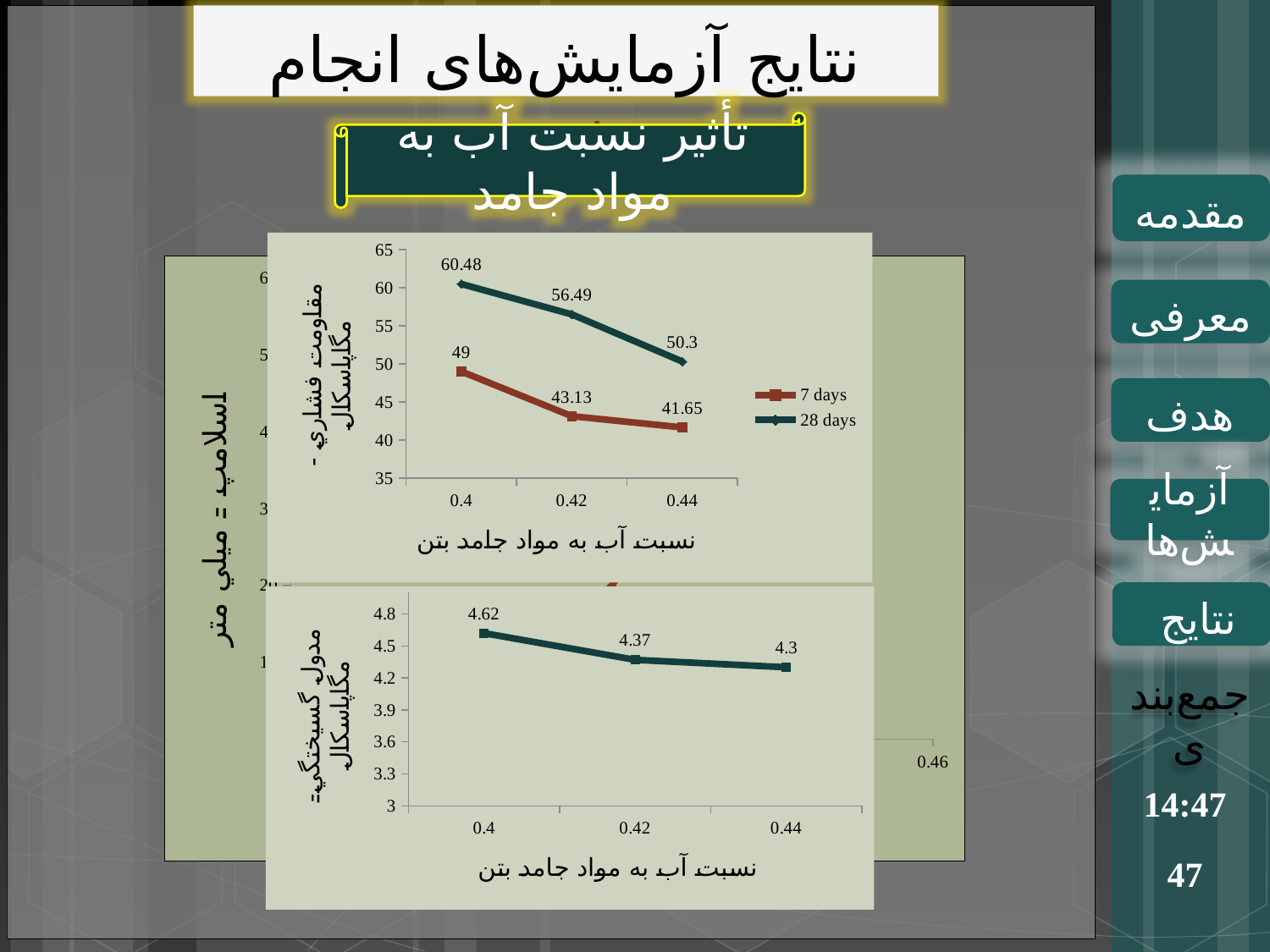

نتایج آزمایش‌های انجام شده
تأثیر نسبت آب به مواد جامد
مقدمه

### Chart

| Category |  |  |
|---|---|---|
| 0.4 | 49.0 | 60.48 |
| 0.42 | 43.13 | 56.49 |
| 0.44 | 41.65 | 50.3 |

### Chart

| Category |  |
|---|---|
معرفی
هدف
آزمایش‌ها
نتایج

### Chart

| Category |  |
|---|---|
| 0.4 | 4.62 |
| 0.42 | 4.37 |
| 0.44 | 4.3 |
جمع‌بندی